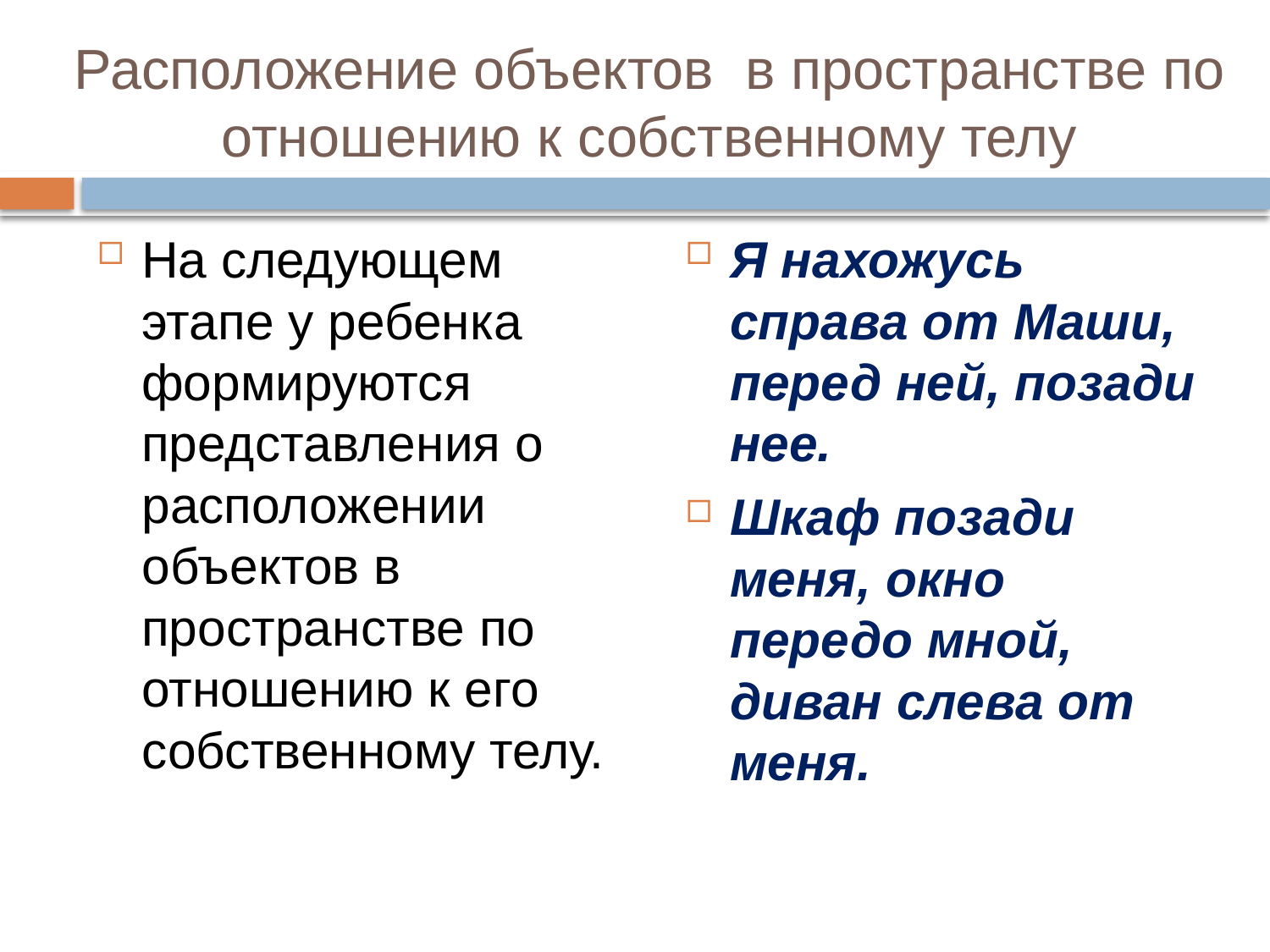

# Расположение объектов  в пространстве по отношению к собственному телу
На следующем этапе у ребенка формируются представления о расположении объектов в пространстве по отношению к его собственному телу.
Я нахожусь справа от Маши, перед ней, позади нее.
Шкаф позади меня, окно передо мной, диван слева от меня.